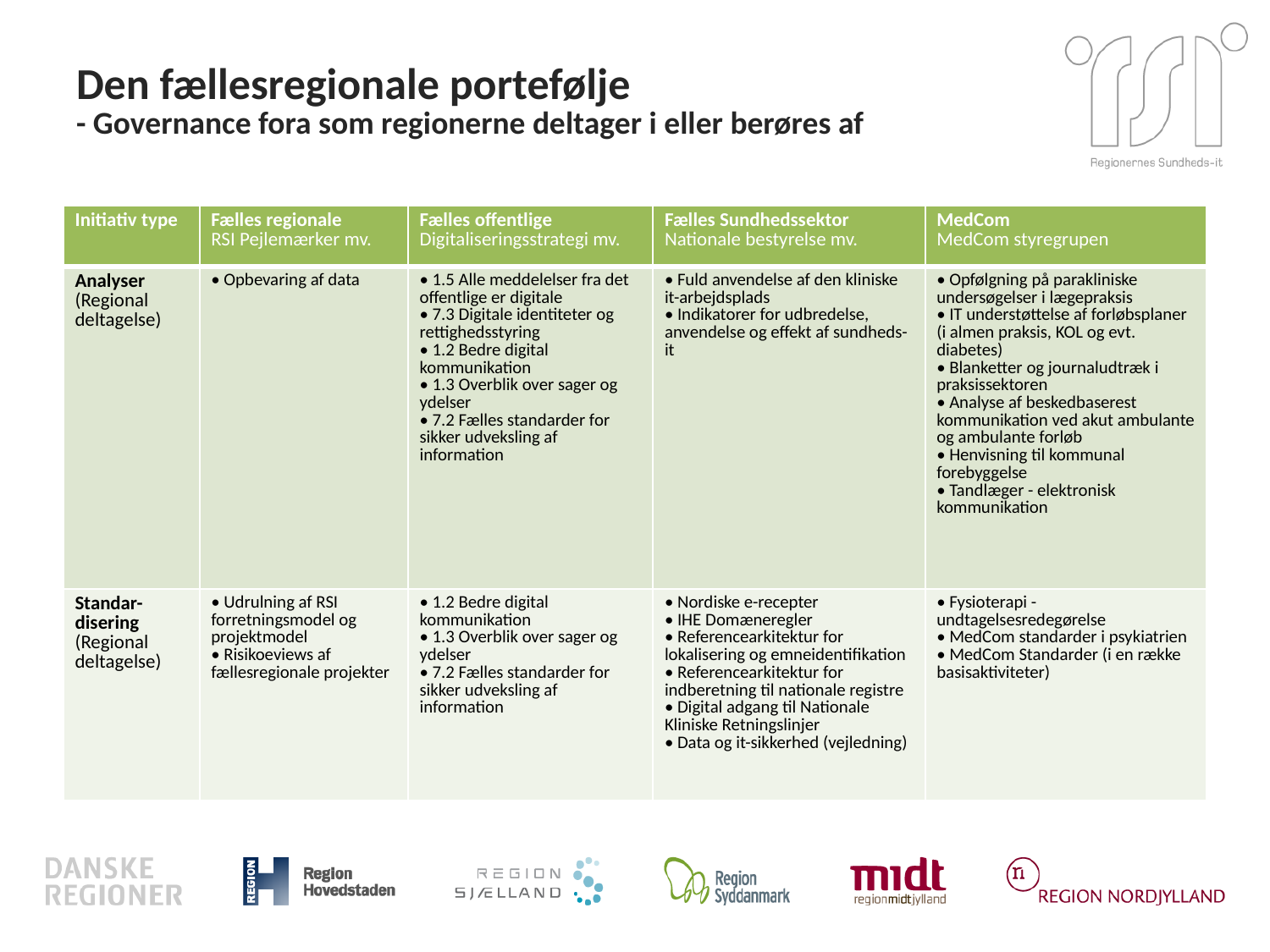

# Den fællesregionale portefølje - Governance fora som regionerne deltager i eller berøres af

| Initiativ type | Fælles regionale RSI Pejlemærker mv. | Fælles offentlige Digitaliseringsstrategi mv. | Fælles Sundhedssektor Nationale bestyrelse mv. | MedCom MedCom styregrupen |
| --- | --- | --- | --- | --- |
| Analyser (Regional deltagelse) | • Opbevaring af data | • 1.5 Alle meddelelser fra det offentlige er digitale • 7.3 Digitale identiteter og rettighedsstyring • 1.2 Bedre digital kommunikation • 1.3 Overblik over sager og ydelser • 7.2 Fælles standarder for sikker udveksling af information | • Fuld anvendelse af den kliniske it-arbejdsplads • Indikatorer for udbredelse, anvendelse og effekt af sundheds-it | • Opfølgning på parakliniske undersøgelser i lægepraksis • IT understøttelse af forløbsplaner (i almen praksis, KOL og evt. diabetes) • Blanketter og journaludtræk i praksissektoren • Analyse af beskedbaserest kommunikation ved akut ambulante og ambulante forløb • Henvisning til kommunal forebyggelse • Tandlæger - elektronisk kommunikation |
| Standar-disering (Regional deltagelse) | • Udrulning af RSI forretningsmodel og projektmodel • Risikoeviews af fællesregionale projekter | • 1.2 Bedre digital kommunikation • 1.3 Overblik over sager og ydelser • 7.2 Fælles standarder for sikker udveksling af information | • Nordiske e-recepter • IHE Domæneregler • Referencearkitektur for lokalisering og emneidentifikation • Referencearkitektur for indberetning til nationale registre • Digital adgang til Nationale Kliniske Retningslinjer • Data og it-sikkerhed (vejledning) | • Fysioterapi - undtagelsesredegørelse • MedCom standarder i psykiatrien • MedCom Standarder (i en række basisaktiviteter) |